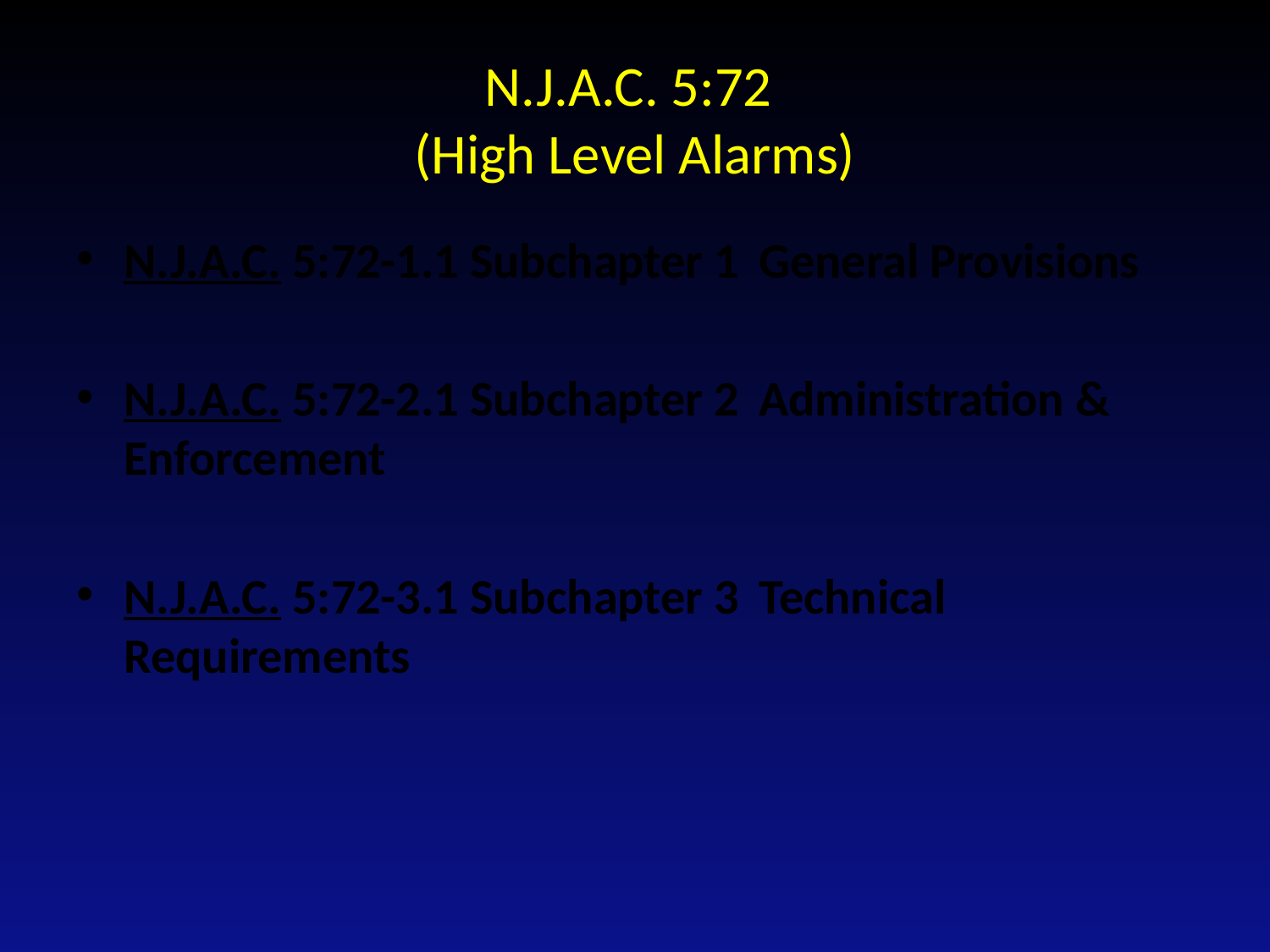

# N.J.A.C. 5:72 (High Level Alarms)
N.J.A.C. 5:72-1.1 Subchapter 1	General Provisions

N.J.A.C. 5:72-2.1 Subchapter 2	Administration & Enforcement

N.J.A.C. 5:72-3.1 Subchapter 3	Technical Requirements